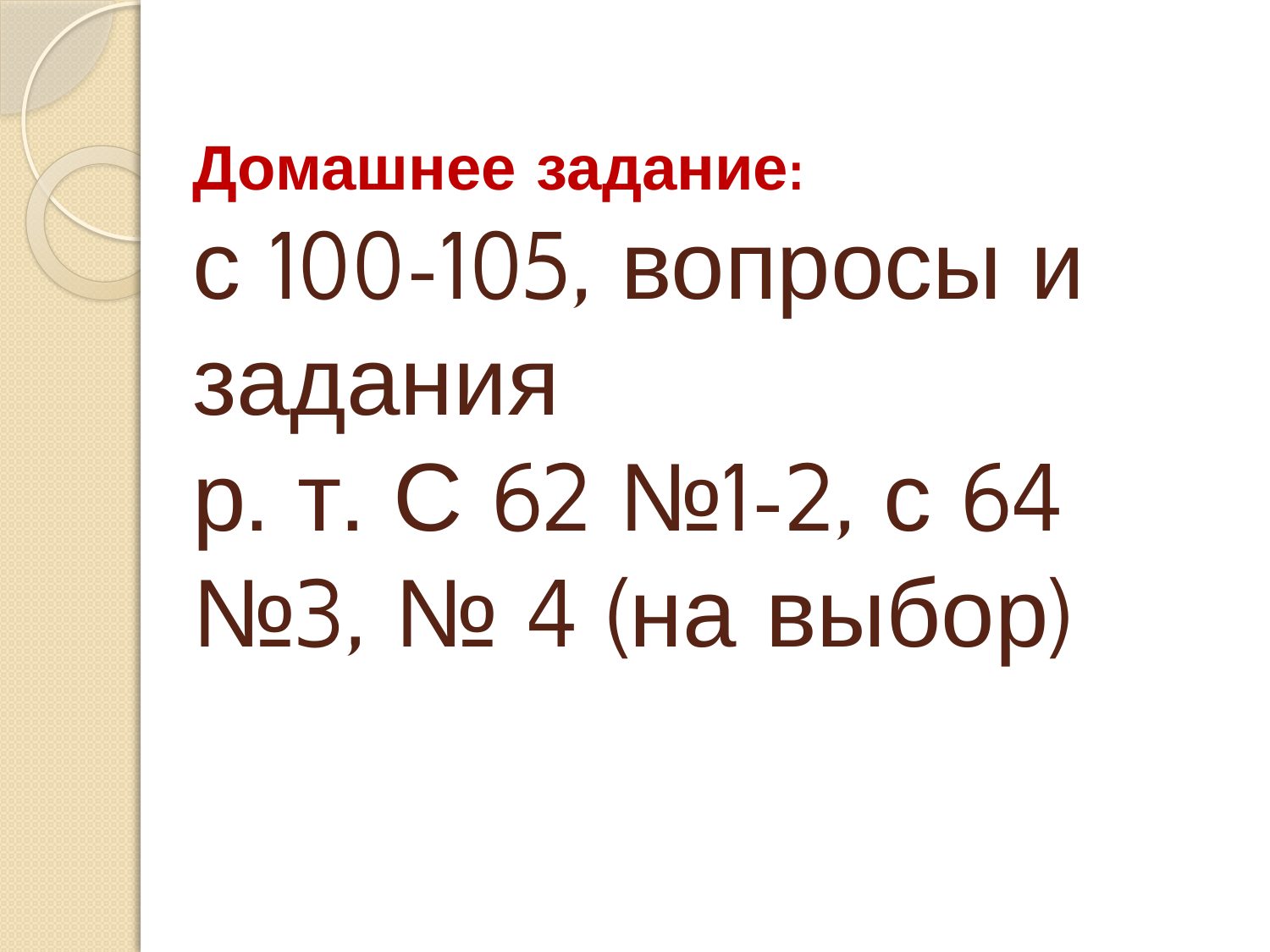

# Домашнее задание: с 100-105, вопросы и задания р. т. С 62 №1-2, с 64 №3, № 4 (на выбор)